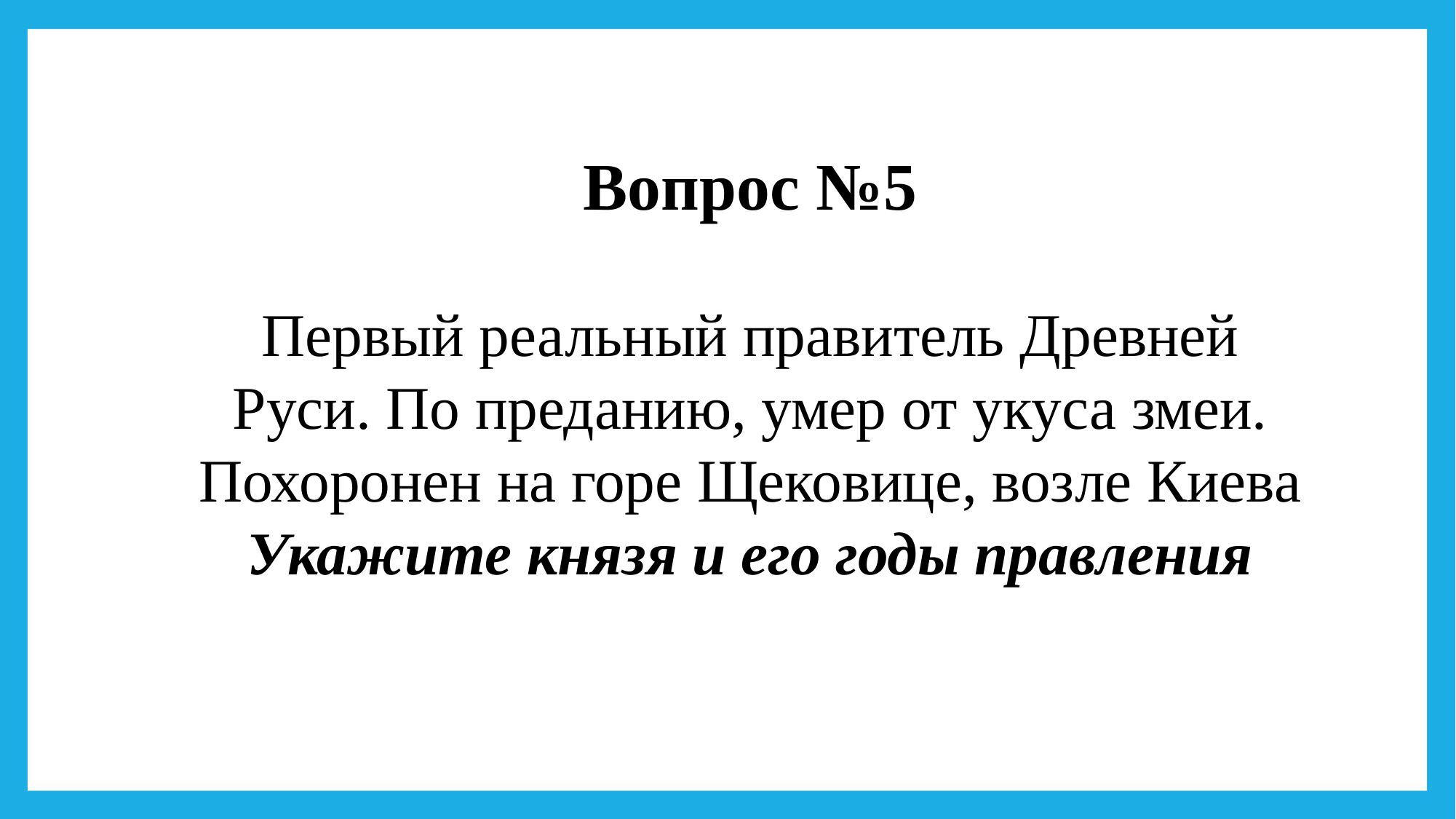

Вопрос №5

Первый реальный правитель Древней Руси. По преданию, умер от укуса змеи. Похоронен на горе Щековице, возле Киева
Укажите князя и его годы правления